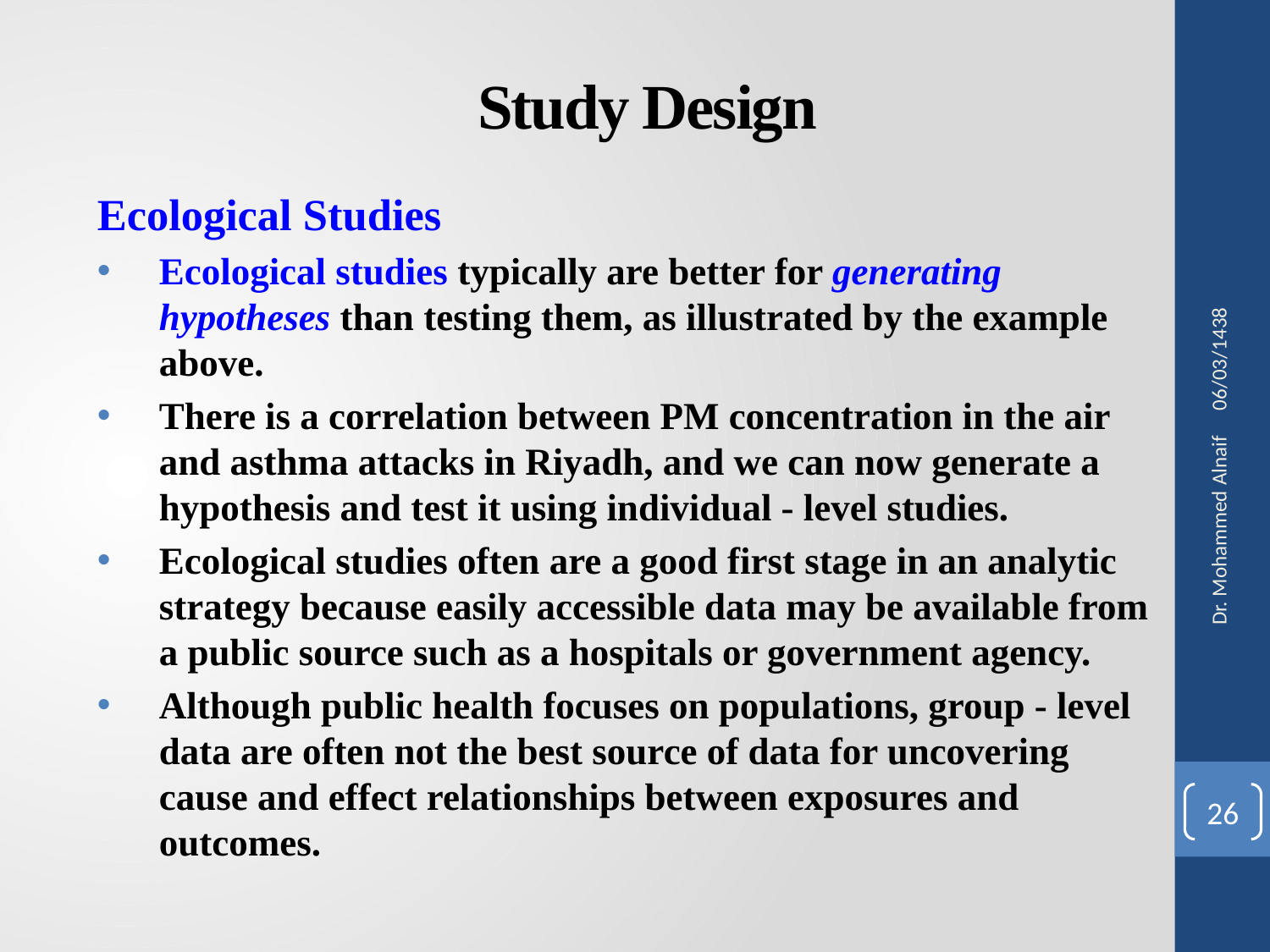

# Study Design
Ecological Studies
Ecological studies typically are better for generating hypotheses than testing them, as illustrated by the example above.
There is a correlation between PM concentration in the air and asthma attacks in Riyadh, and we can now generate a hypothesis and test it using individual - level studies.
Ecological studies often are a good first stage in an analytic strategy because easily accessible data may be available from a public source such as a hospitals or government agency.
Although public health focuses on populations, group - level data are often not the best source of data for uncovering cause and effect relationships between exposures and outcomes.
06/03/1438
Dr. Mohammed Alnaif
26